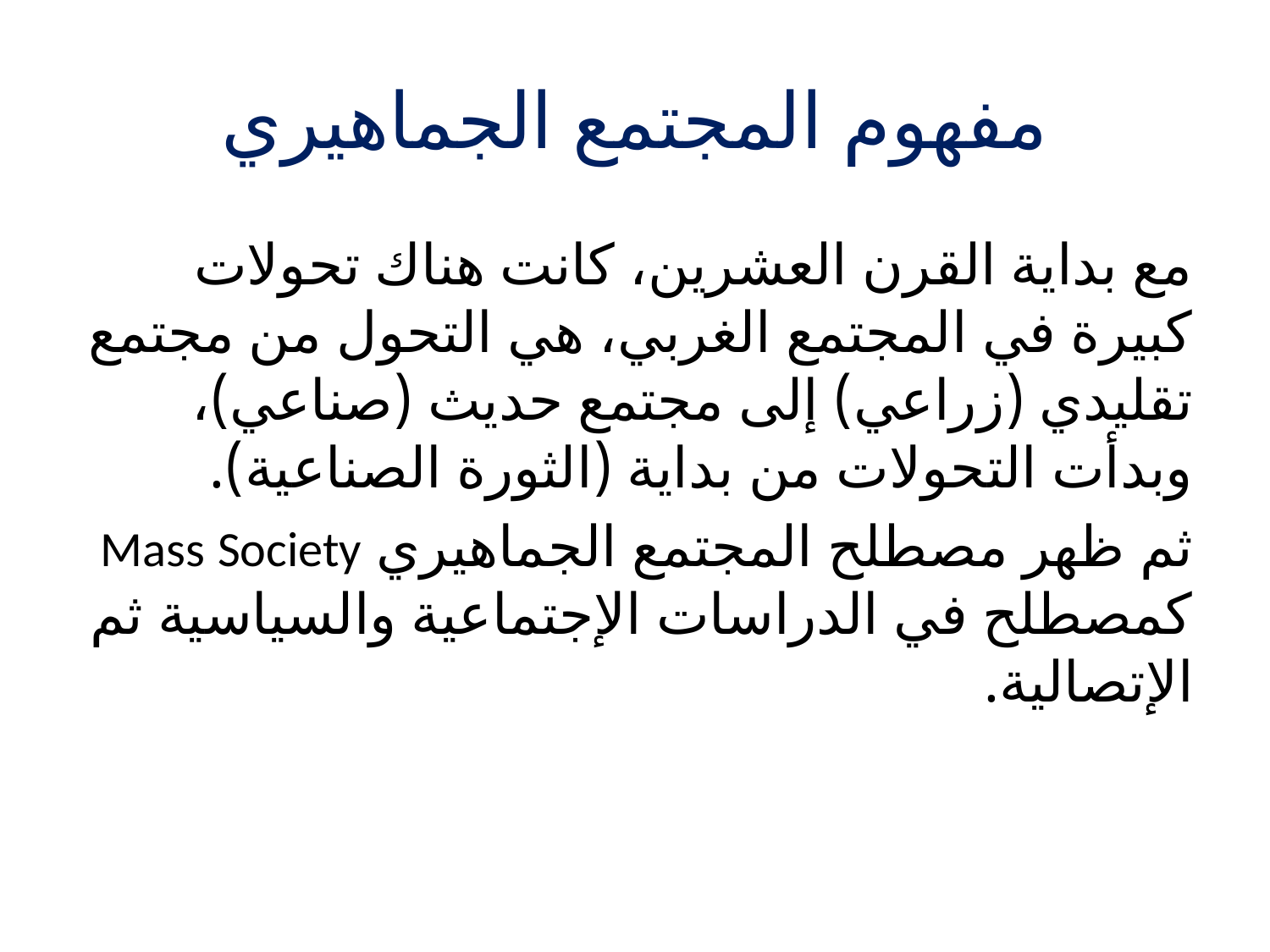

# مفهوم المجتمع الجماهيري
مع بداية القرن العشرين، كانت هناك تحولات كبيرة في المجتمع الغربي، هي التحول من مجتمع تقليدي (زراعي) إلى مجتمع حديث (صناعي)، وبدأت التحولات من بداية (الثورة الصناعية).
ثم ظهر مصطلح المجتمع الجماهيري Mass Society  كمصطلح في الدراسات الإجتماعية والسياسية ثم الإتصالية.